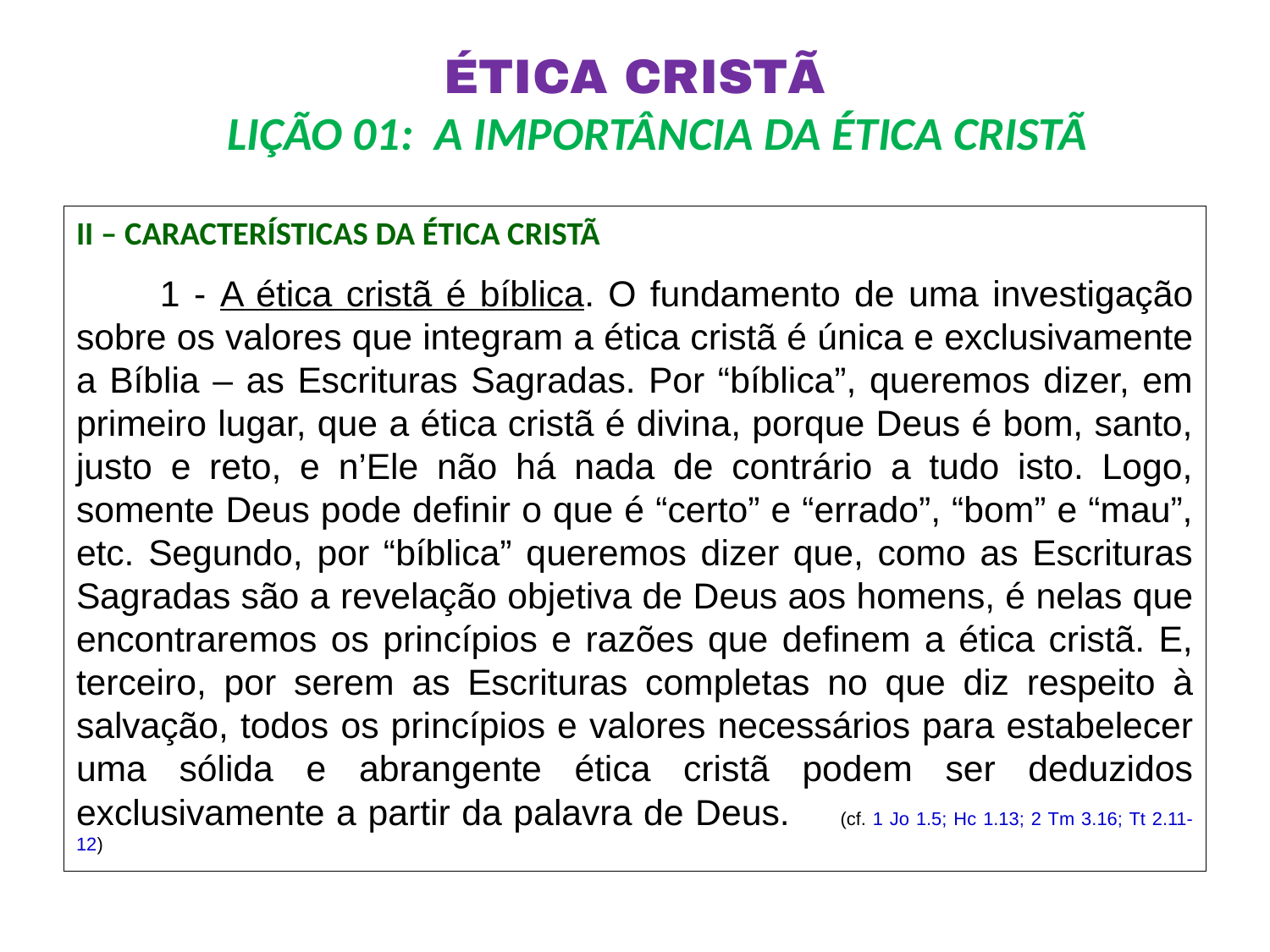

# ÉTICA CRISTÃ LIÇÃO 01:  A IMPORTÂNCIA DA ÉTICA CRISTÃ
II – CARACTERÍSTICAS DA ÉTICA CRISTÃ

	1 - A ética cristã é bíblica. O fundamento de uma investigação sobre os valores que integram a ética cristã é única e exclusivamente a Bíblia – as Escrituras Sagradas. Por “bíblica”, queremos dizer, em primeiro lugar, que a ética cristã é divina, porque Deus é bom, santo, justo e reto, e n’Ele não há nada de contrário a tudo isto. Logo, somente Deus pode definir o que é “certo” e “errado”, “bom” e “mau”, etc. Segundo, por “bíblica” queremos dizer que, como as Escrituras Sagradas são a revelação objetiva de Deus aos homens, é nelas que encontraremos os princípios e razões que definem a ética cristã. E, terceiro, por serem as Escrituras completas no que diz respeito à salvação, todos os princípios e valores necessários para estabelecer uma sólida e abrangente ética cristã podem ser deduzidos exclusivamente a partir da palavra de Deus.		(cf. 1 Jo 1.5; Hc 1.13; 2 Tm 3.16; Tt 2.11-12)